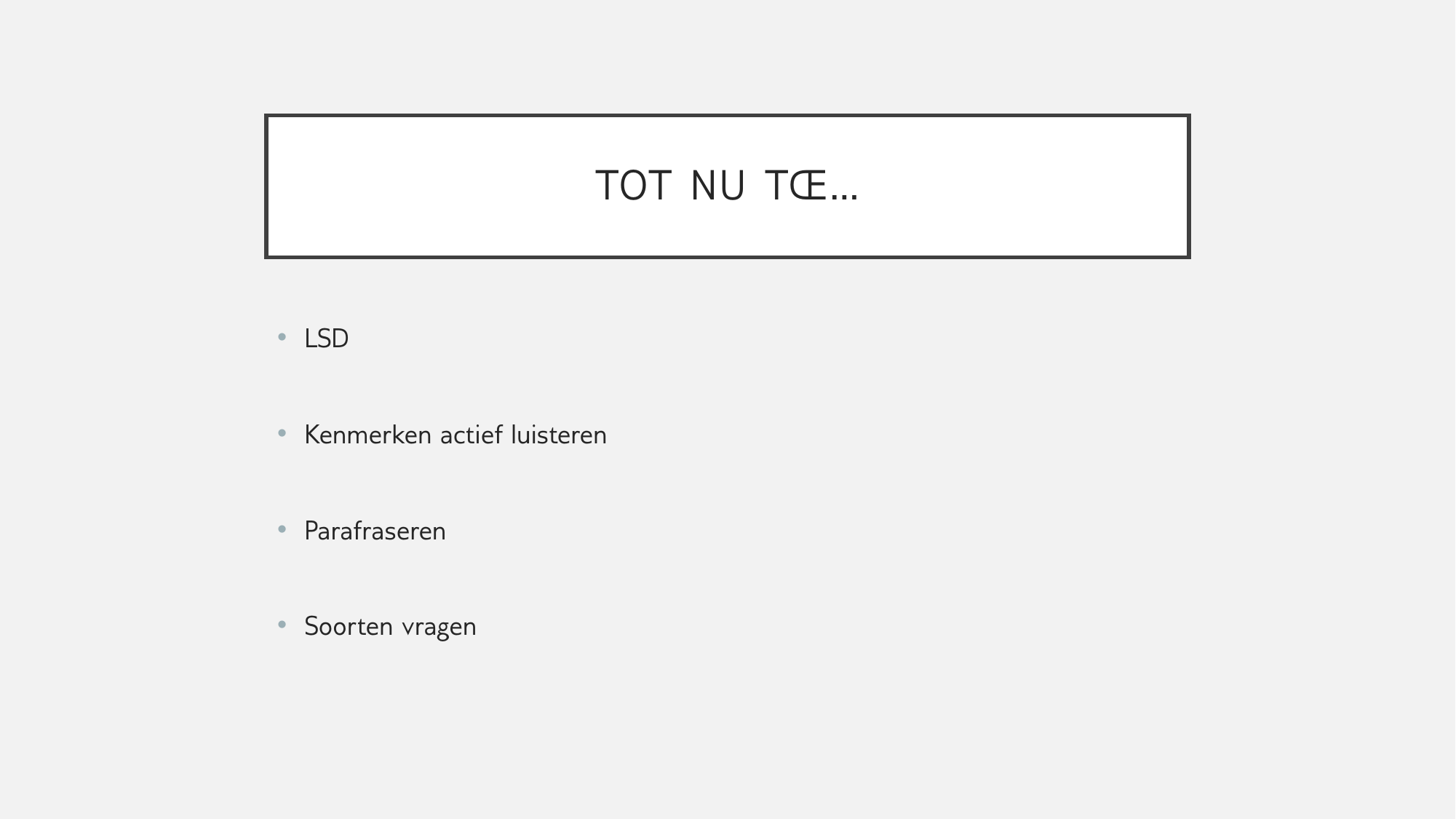

# Tot nu toe…
LSD

Kenmerken actief luisteren

Parafraseren

Soorten vragen